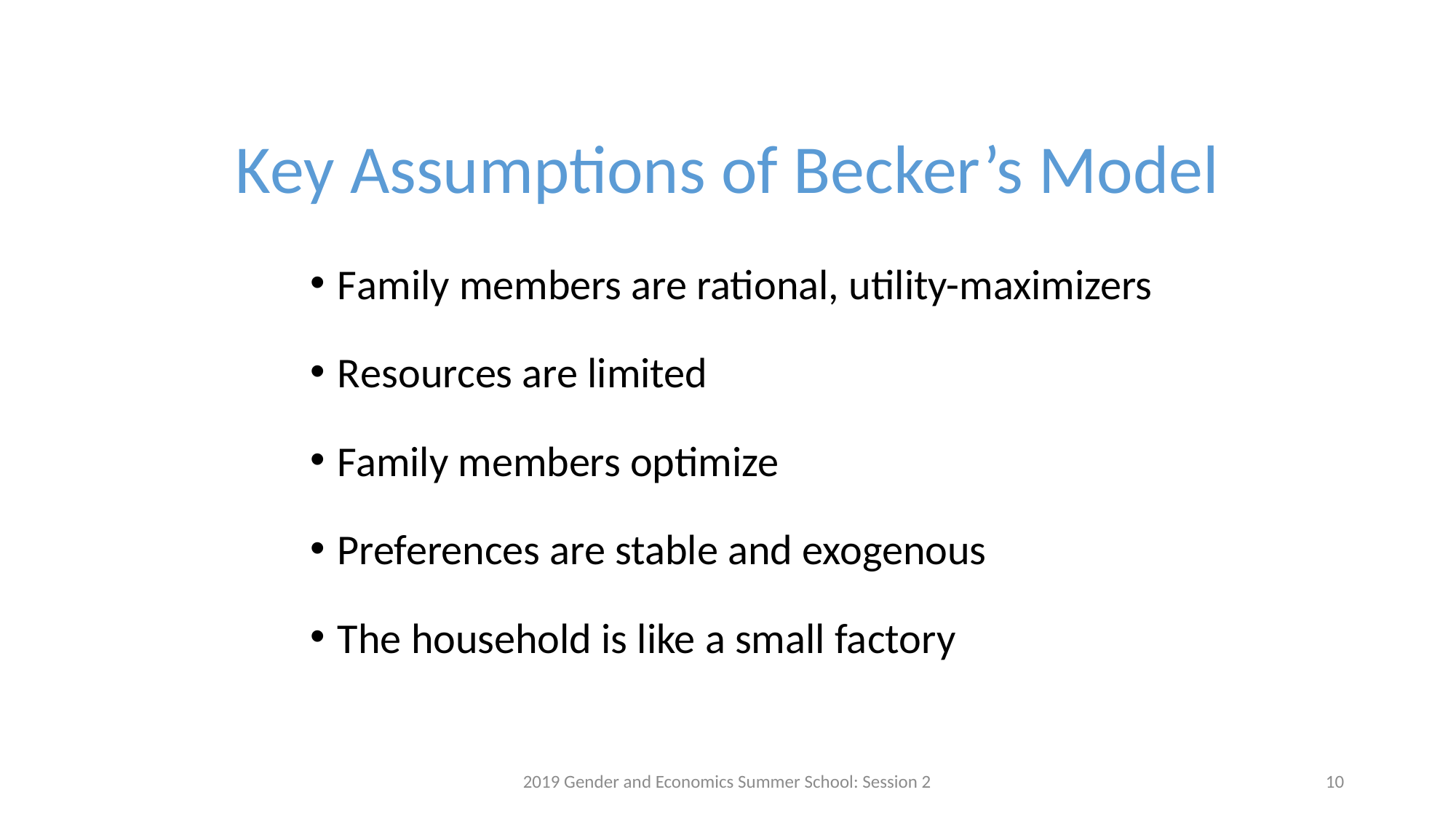

# Key Assumptions of Becker’s Model

Family members are rational, utility-maximizers

Resources are limited

Family members optimize

Preferences are stable and exogenous

The household is like a small factory
2019 Gender and Economics Summer School: Session 2
10